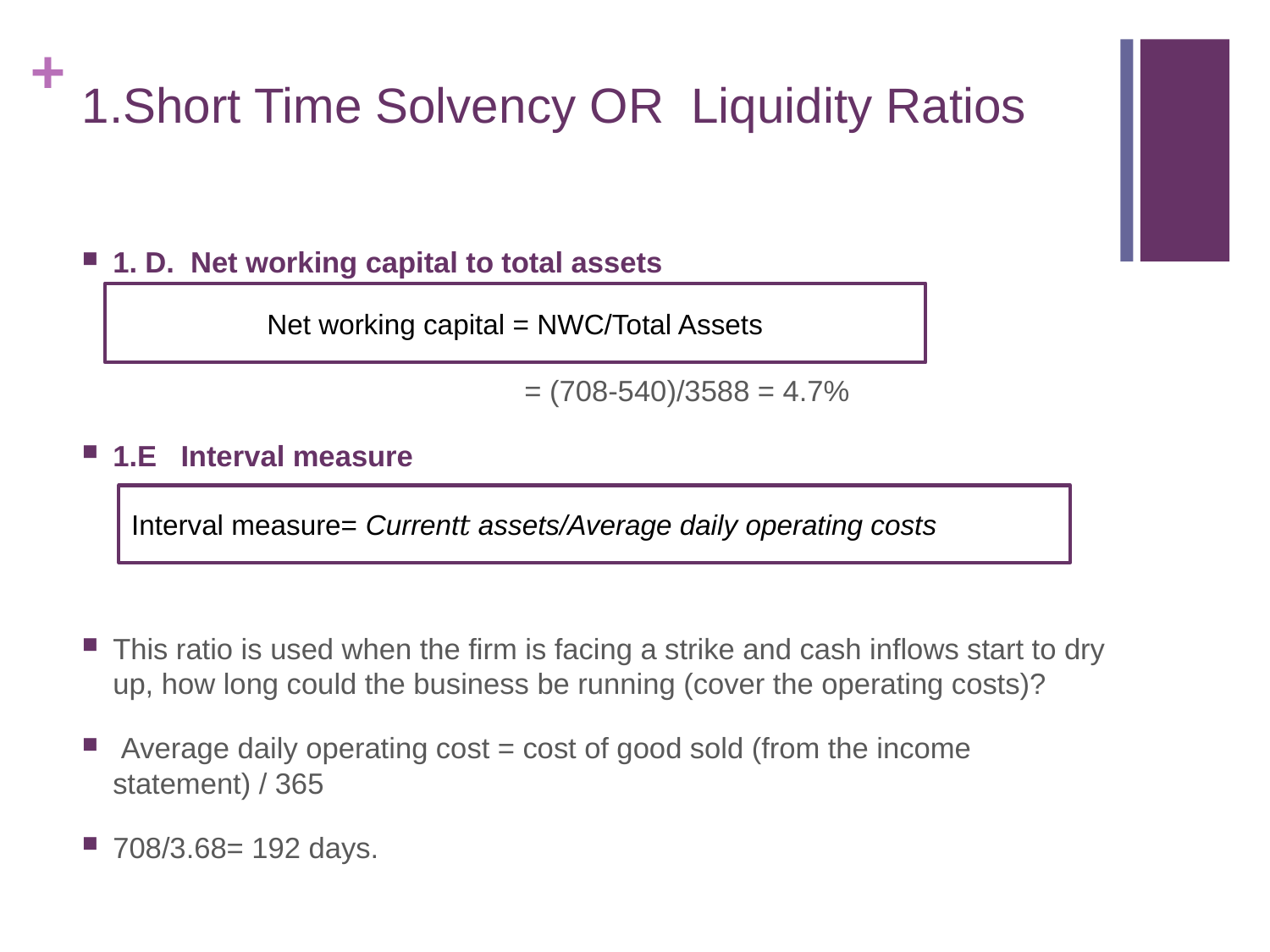

# 1.Short Time Solvency OR  Liquidity Ratios
1. D.  Net working capital to total assets

                                                       = (708-540)/3588 = 4.7%
1.E   Interval measure

This ratio is used when the firm is facing a strike and cash inflows start to dry up, how long could the business be running (cover the operating costs)?
 Average daily operating cost = cost of good sold (from the income statement) / 365
708/3.68= 192 days.

Net working capital = NWC/Total Assets
Interval measure= Current𝑡 assets/Average daily operating costs